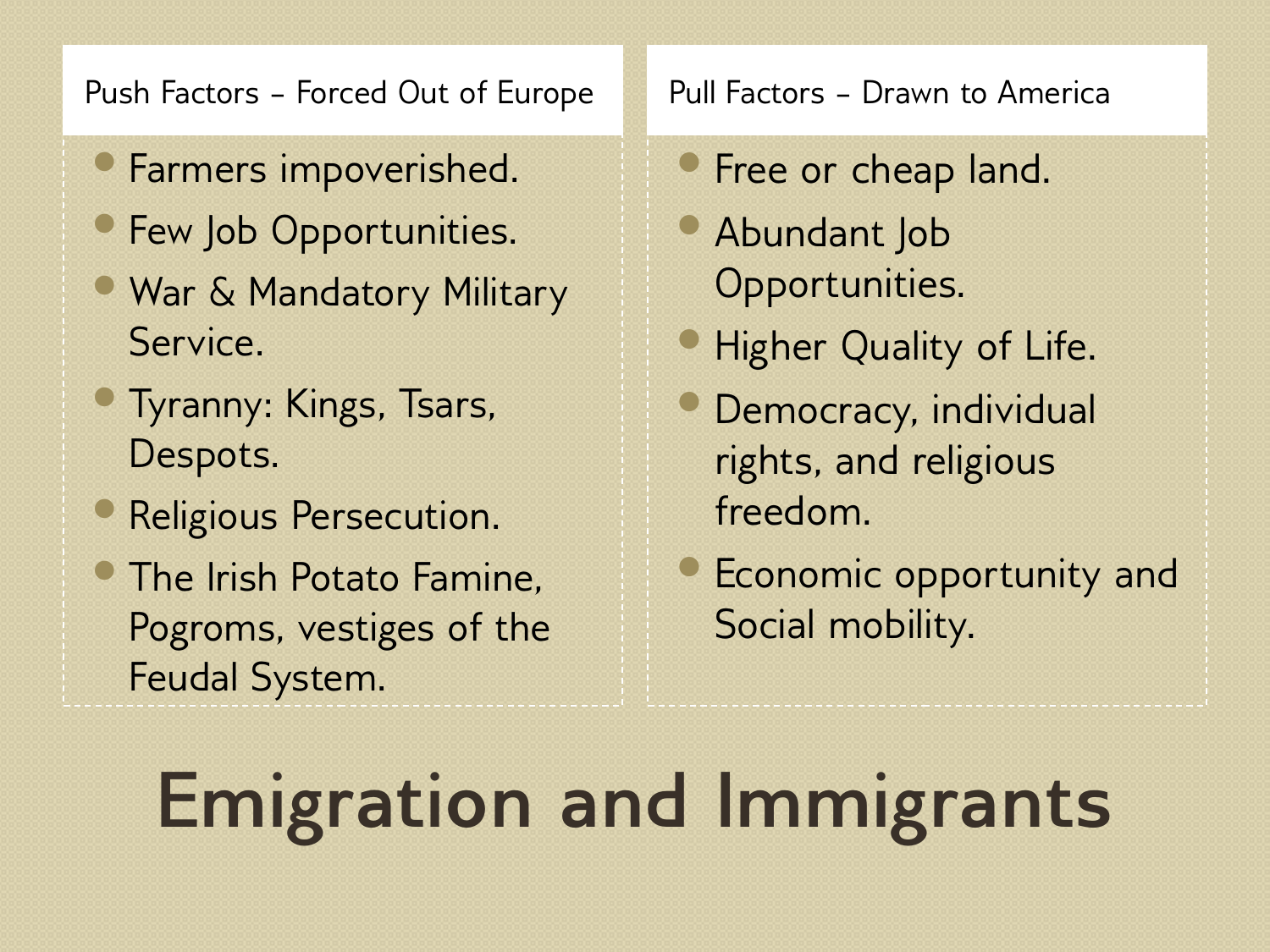

Push Factors – Forced Out of Europe
Pull Factors – Drawn to America
Farmers impoverished.
Few Job Opportunities.
War & Mandatory Military Service.
Tyranny: Kings, Tsars, Despots.
Religious Persecution.
The Irish Potato Famine, Pogroms, vestiges of the Feudal System.

Free or cheap land.
Abundant Job Opportunities.
Higher Quality of Life.
Democracy, individual rights, and religious freedom.
Economic opportunity and Social mobility.
# Emigration and Immigrants